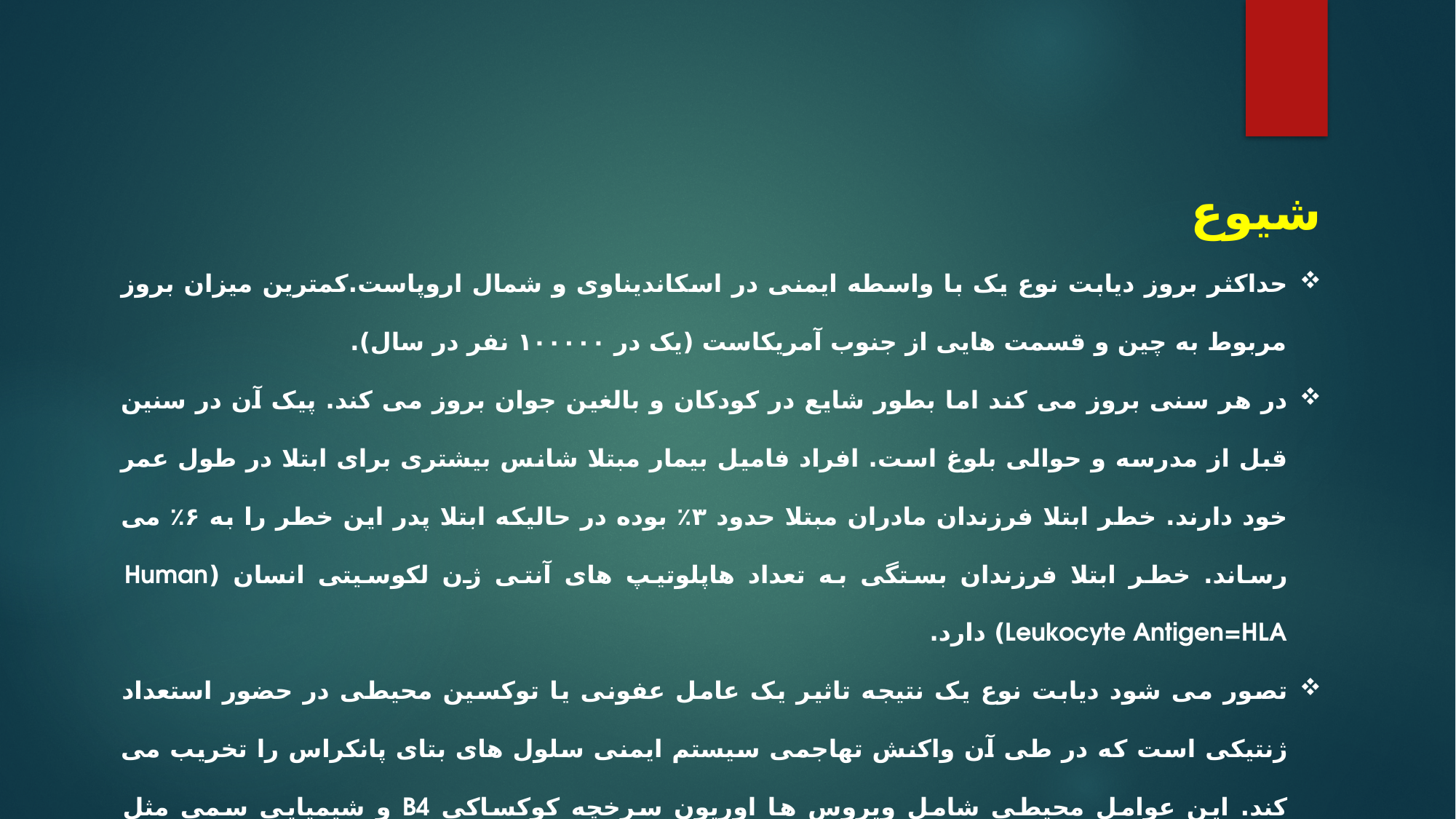

شیوع
حداکثر بروز دیابت نوع یک با واسطه ایمنی در اسکاندیناوی و شمال اروپاست.کمترین میزان بروز مربوط به چین و قسمت هایی از جنوب آمریکاست (یک در ۱۰۰۰۰۰ نفر در سال).
در هر سنی بروز می کند اما بطور شایع در کودکان و بالغین جوان بروز می کند. پیک آن در سنین قبل از مدرسه و حوالی بلوغ است. افراد فامیل بیمار مبتلا شانس بیشتری برای ابتلا در طول عمر خود دارند. خطر ابتلا فرزندان مادران مبتلا حدود ۳٪ بوده در حالیکه ابتلا پدر این خطر را به ۶٪ می رساند. خطر ابتلا فرزندان بستگی به تعداد هاپلوتیپ های آنتی ژن لکوسیتی انسان (Human Leukocyte Antigen=HLA) دارد.
تصور می شود دیابت نوع یک نتیجه تاثیر یک عامل عفونی یا توکسین محیطی در حضور استعداد ژنتیکی است که در طی آن واکنش تهاجمی سیستم ایمنی سلول های بتای پانکراس را تخریب می کند. این عوامل محیطی شامل ویروس ها اوریون سرخچه کوکساکی B4 و شیمیایی سمی مثل Vacor و سایر سیتوکینهای مخرب مثل سیانیدهیدروژن هستند.